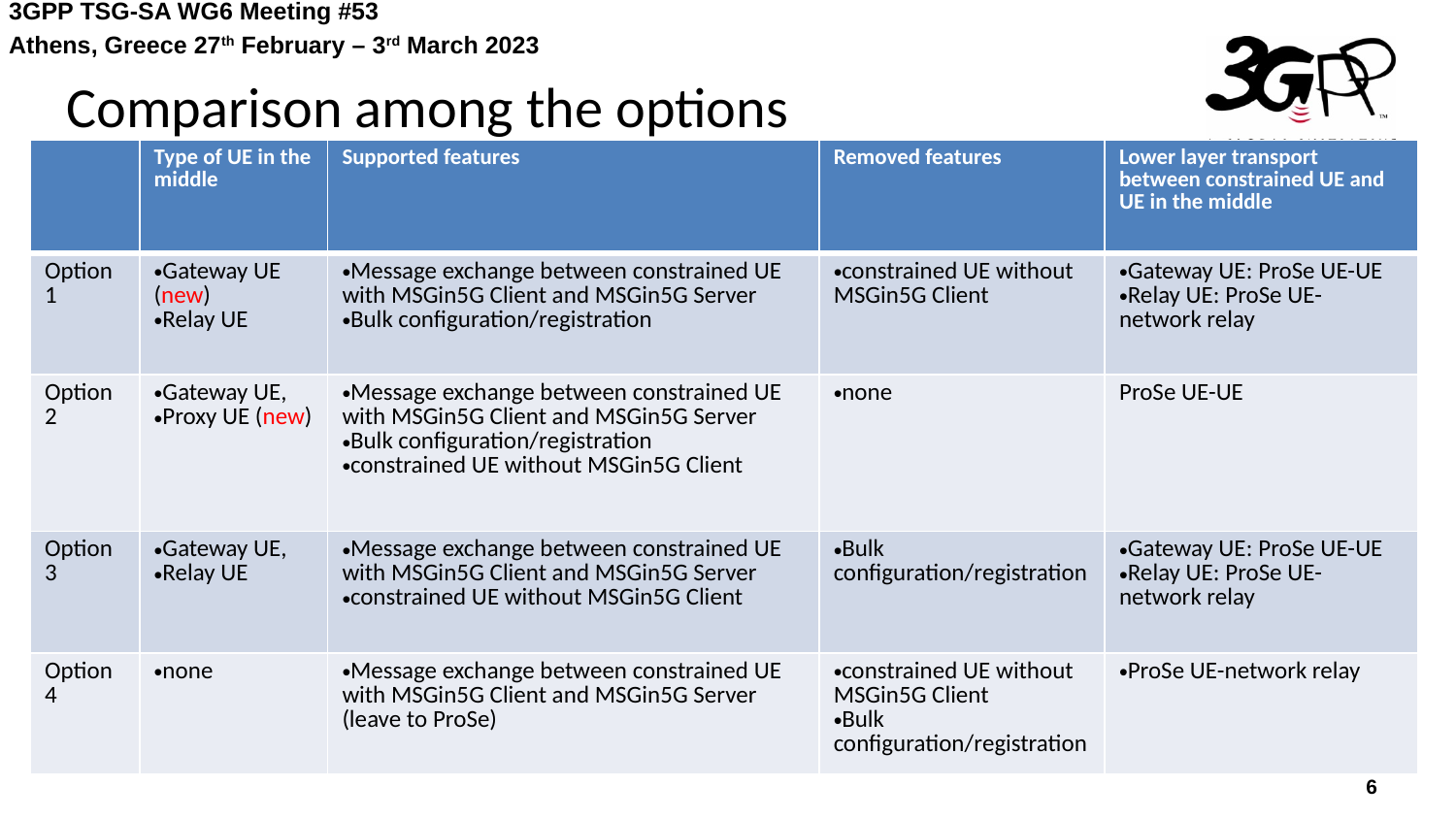

Comparison among the options
|  | Type of UE in the middle | Supported features | Removed features | Lower layer transport between constrained UE and UE in the middle |
| --- | --- | --- | --- | --- |
| Option 1 | Gateway UE (new) Relay UE | Message exchange between constrained UE with MSGin5G Client and MSGin5G Server Bulk configuration/registration | constrained UE without MSGin5G Client | Gateway UE: ProSe UE-UE Relay UE: ProSe UE-network relay |
| Option 2 | Gateway UE, Proxy UE (new) | Message exchange between constrained UE with MSGin5G Client and MSGin5G Server Bulk configuration/registration constrained UE without MSGin5G Client | none | ProSe UE-UE |
| Option 3 | Gateway UE, Relay UE | Message exchange between constrained UE with MSGin5G Client and MSGin5G Server constrained UE without MSGin5G Client | Bulk configuration/registration | Gateway UE: ProSe UE-UE Relay UE: ProSe UE-network relay |
| Option 4 | none | Message exchange between constrained UE with MSGin5G Client and MSGin5G Server (leave to ProSe) | constrained UE without MSGin5G Client Bulk configuration/registration | ProSe UE-network relay |